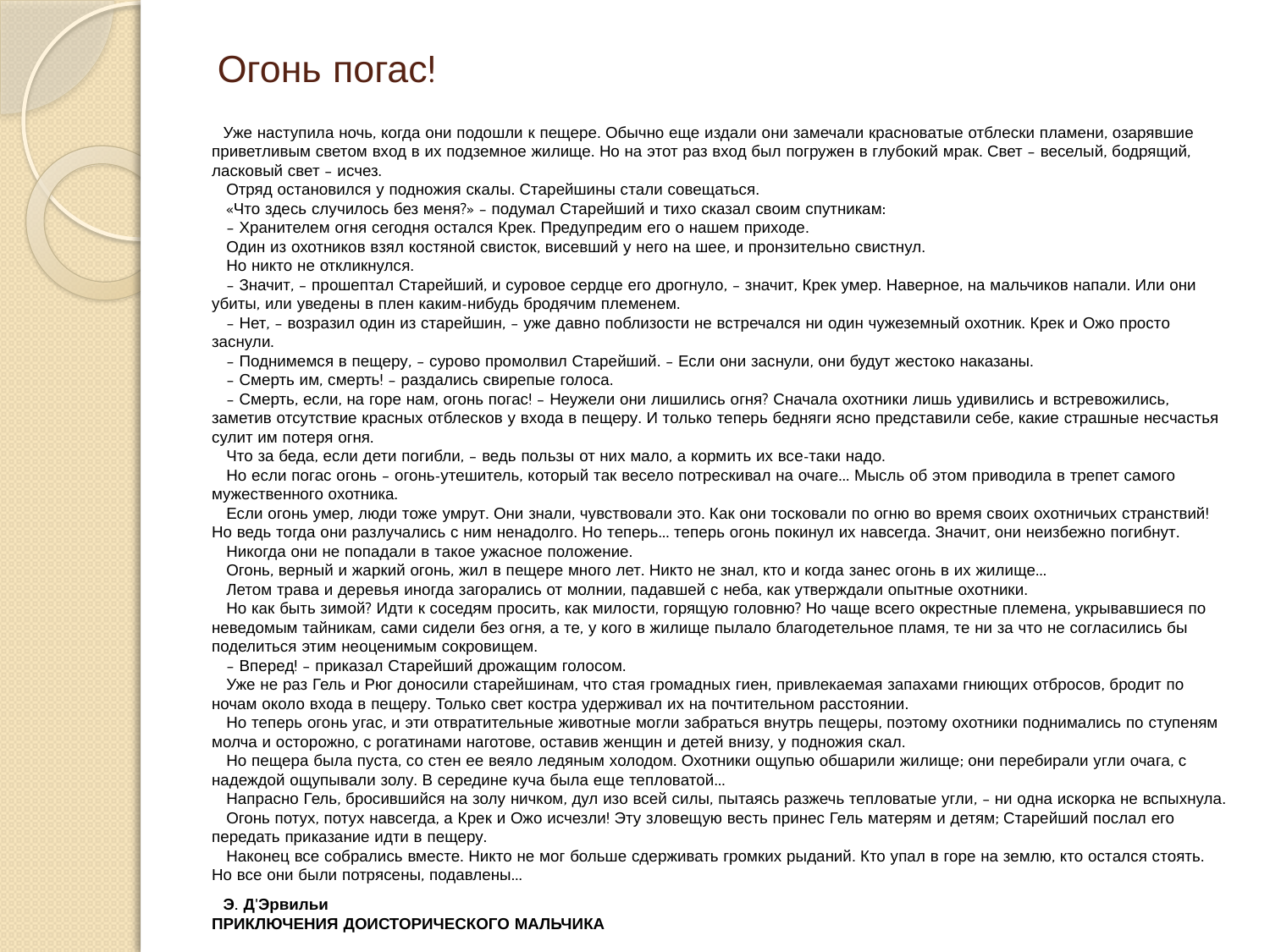

# Огонь погас!
Уже наступила ночь, когда они подошли к пещере. Обычно еще издали они замечали красноватые отблески пламени, озарявшие приветливым светом вход в их подземное жилище. Но на этот раз вход был погружен в глубокий мрак. Свет – веселый, бодрящий, ласковый свет – исчез.
   Отряд остановился у подножия скалы. Старейшины стали совещаться.
   «Что здесь случилось без меня?» – подумал Старейший и тихо сказал своим спутникам:
   – Хранителем огня сегодня остался Крек. Предупредим его о нашем приходе.
   Один из охотников взял костяной свисток, висевший у него на шее, и пронзительно свистнул.
   Но никто не откликнулся.
   – Значит, – прошептал Старейший, и суровое сердце его дрогнуло, – значит, Крек умер. Наверное, на мальчиков напали. Или они убиты, или уведены в плен каким-нибудь бродячим племенем.
   – Нет, – возразил один из старейшин, – уже давно поблизости не встречался ни один чужеземный охотник. Крек и Ожо просто заснули.
   – Поднимемся в пещеру, – сурово промолвил Старейший. – Если они заснули, они будут жестоко наказаны.
   – Смерть им, смерть! – раздались свирепые голоса.
   – Смерть, если, на горе нам, огонь погас! – Неужели они лишились огня? Сначала охотники лишь удивились и встревожились, заметив отсутствие красных отблесков у входа в пещеру. И только теперь бедняги ясно представили себе, какие страшные несчастья сулит им потеря огня.
   Что за беда, если дети погибли, – ведь пользы от них мало, а кормить их все-таки надо.
   Но если погас огонь – огонь-утешитель, который так весело потрескивал на очаге… Мысль об этом приводила в трепет самого мужественного охотника.
   Если огонь умер, люди тоже умрут. Они знали, чувствовали это. Как они тосковали по огню во время своих охотничьих странствий! Но ведь тогда они разлучались с ним ненадолго. Но теперь… теперь огонь покинул их навсегда. Значит, они неизбежно погибнут.
   Никогда они не попадали в такое ужасное положение.
   Огонь, верный и жаркий огонь, жил в пещере много лет. Никто не знал, кто и когда занес огонь в их жилище…
   Летом трава и деревья иногда загорались от молнии, падавшей с неба, как утверждали опытные охотники.
   Но как быть зимой? Идти к соседям просить, как милости, горящую головню? Но чаще всего окрестные племена, укрывавшиеся по неведомым тайникам, сами сидели без огня, а те, у кого в жилище пылало благодетельное пламя, те ни за что не согласились бы поделиться этим неоценимым сокровищем.
   – Вперед! – приказал Старейший дрожащим голосом.
   Уже не раз Гель и Рюг доносили старейшинам, что стая громадных гиен, привлекаемая запахами гниющих отбросов, бродит по ночам около входа в пещеру. Только свет костра удерживал их на почтительном расстоянии.
   Но теперь огонь угас, и эти отвратительные животные могли забраться внутрь пещеры, поэтому охотники поднимались по ступеням молча и осторожно, с рогатинами наготове, оставив женщин и детей внизу, у подножия скал.
   Но пещера была пуста, со стен ее веяло ледяным холодом. Охотники ощупью обшарили жилище; они перебирали угли очага, с надеждой ощупывали золу. В середине куча была еще тепловатой…
   Напрасно Гель, бросившийся на золу ничком, дул изо всей силы, пытаясь разжечь тепловатые угли, – ни одна искорка не вспыхнула.
   Огонь потух, потух навсегда, а Крек и Ожо исчезли! Эту зловещую весть принес Гель матерям и детям; Старейший послал его передать приказание идти в пещеру.
   Наконец все собрались вместе. Никто не мог больше сдерживать громких рыданий. Кто упал в горе на землю, кто остался стоять. Но все они были потрясены, подавлены…
Э. Д'Эрвильи
ПРИКЛЮЧЕНИЯ ДОИСТОРИЧЕСКОГО МАЛЬЧИКА